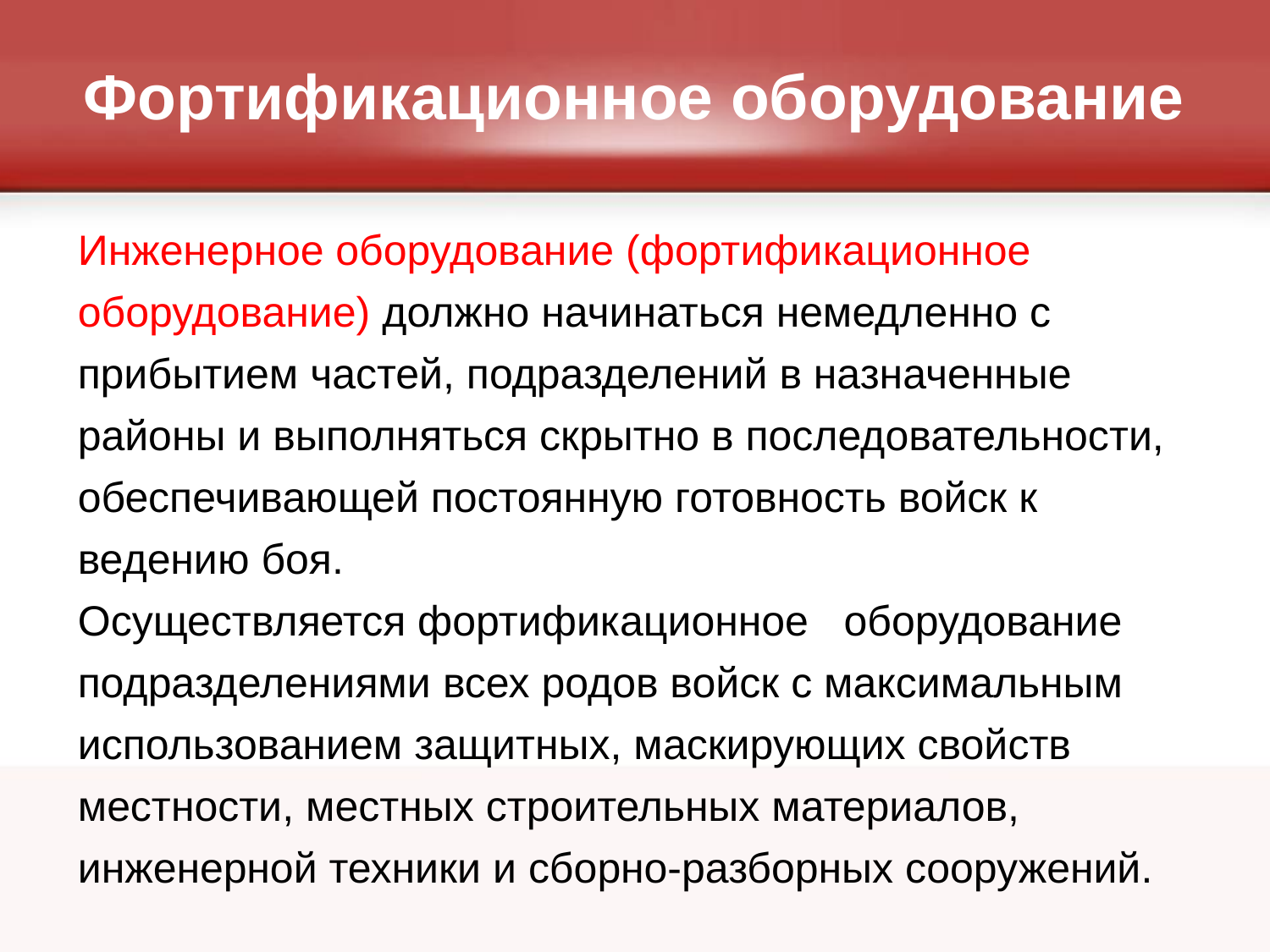

# Фортификационное оборудование
Инженерное оборудование (фортификационное   оборудование) должно начинаться немедленно с прибытием частей, подразделений в назначенные районы и выполняться скрытно в последовательности, обеспечивающей постоянную готовность войск к ведению боя.
Осуществляется фортификационное   оборудование подразделениями всех родов войск с максимальным использованием защитных, маскирующих свойств местности, местных строительных материалов, инженерной техники и сборно-разборных сооружений.